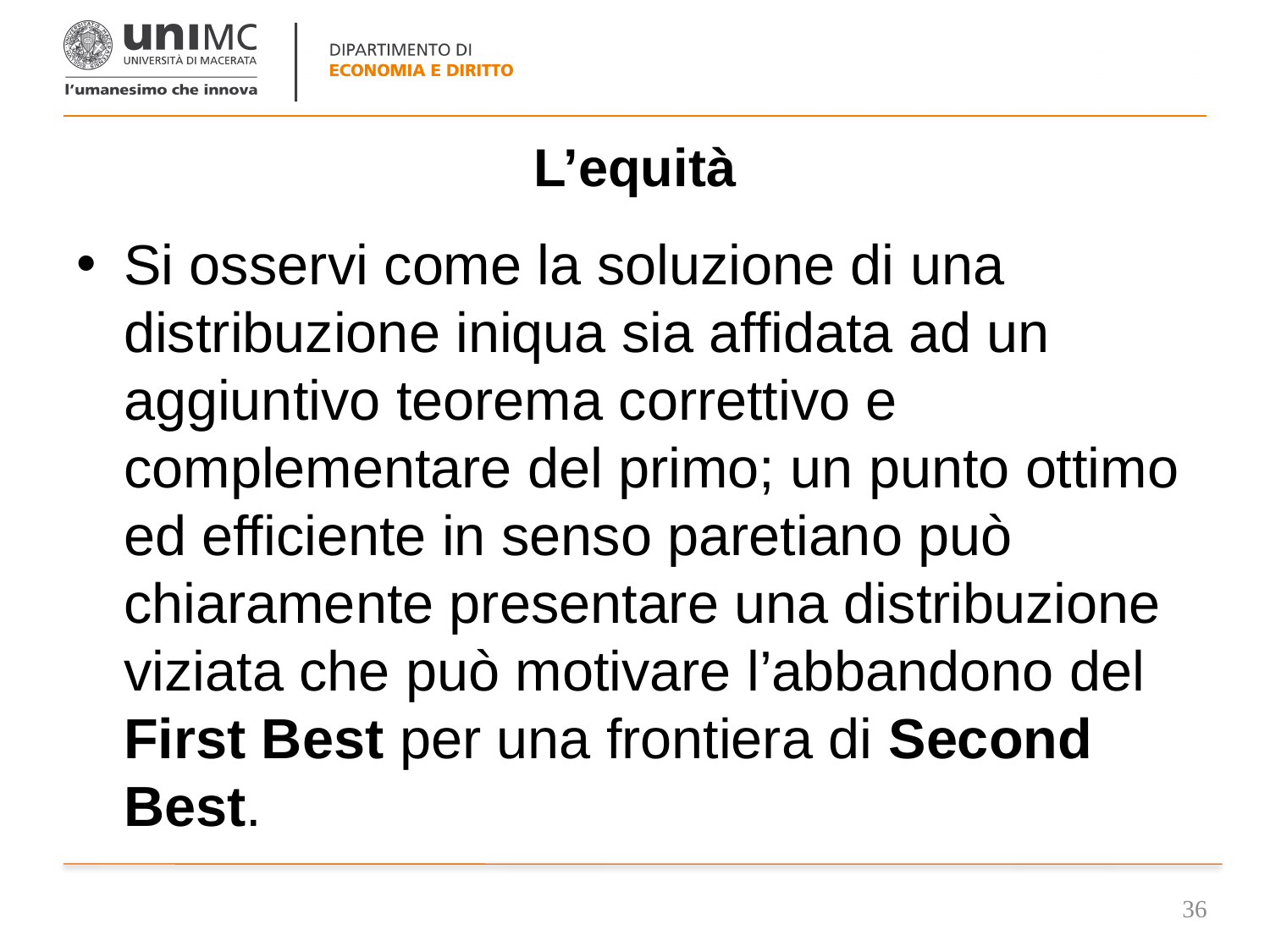

# L’equità
Si osservi come la soluzione di una distribuzione iniqua sia affidata ad un aggiuntivo teorema correttivo e complementare del primo; un punto ottimo ed efficiente in senso paretiano può chiaramente presentare una distribuzione viziata che può motivare l’abbandono del First Best per una frontiera di Second Best.
36